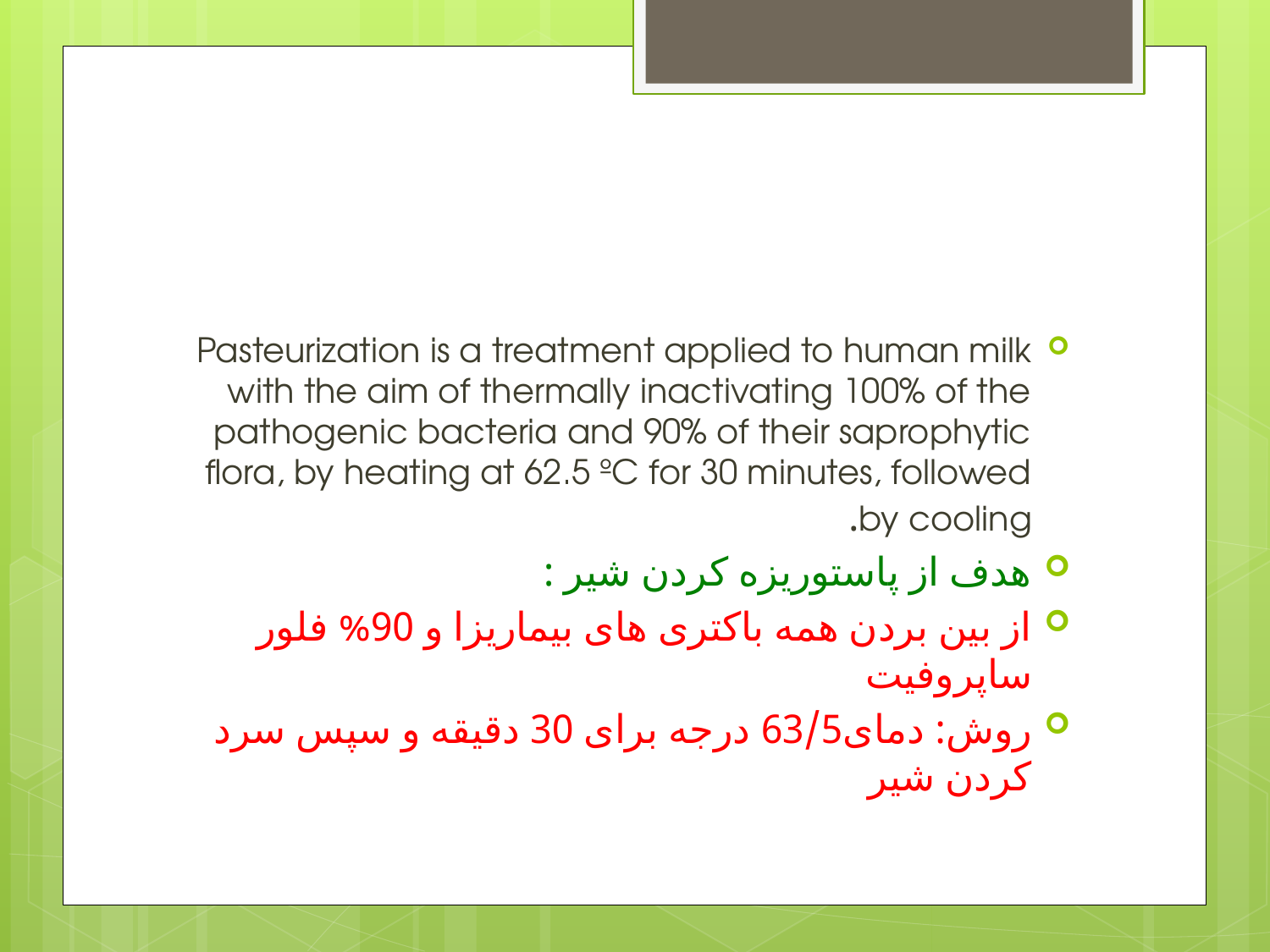

#
Pasteurization is a treatment applied to human milk with the aim of thermally inactivating 100% of the pathogenic bacteria and 90% of their saprophytic flora, by heating at 62.5 ºC for 30 minutes, followed by cooling.
هدف از پاستوریزه کردن شیر :
از بین بردن همه باکتری های بیماریزا و 90% فلور ساپروفیت
روش: دمای63/5 درجه برای 30 دقیقه و سپس سرد کردن شیر